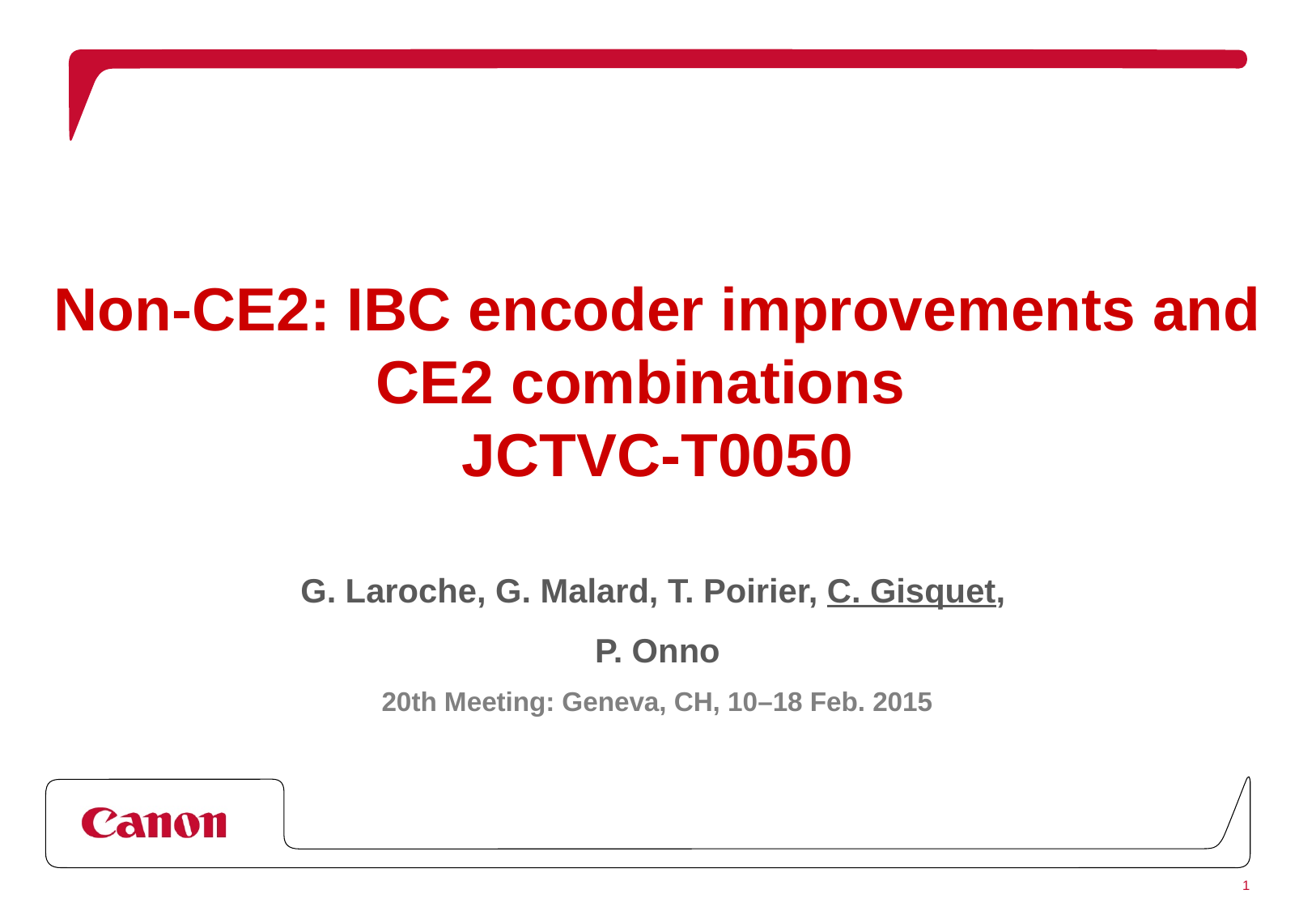

1
# Non-CE2: IBC encoder improvements and CE2 combinations JCTVC-T0050
G. Laroche, G. Malard, T. Poirier, C. Gisquet,
P. Onno
20th Meeting: Geneva, CH, 10–18 Feb. 2015